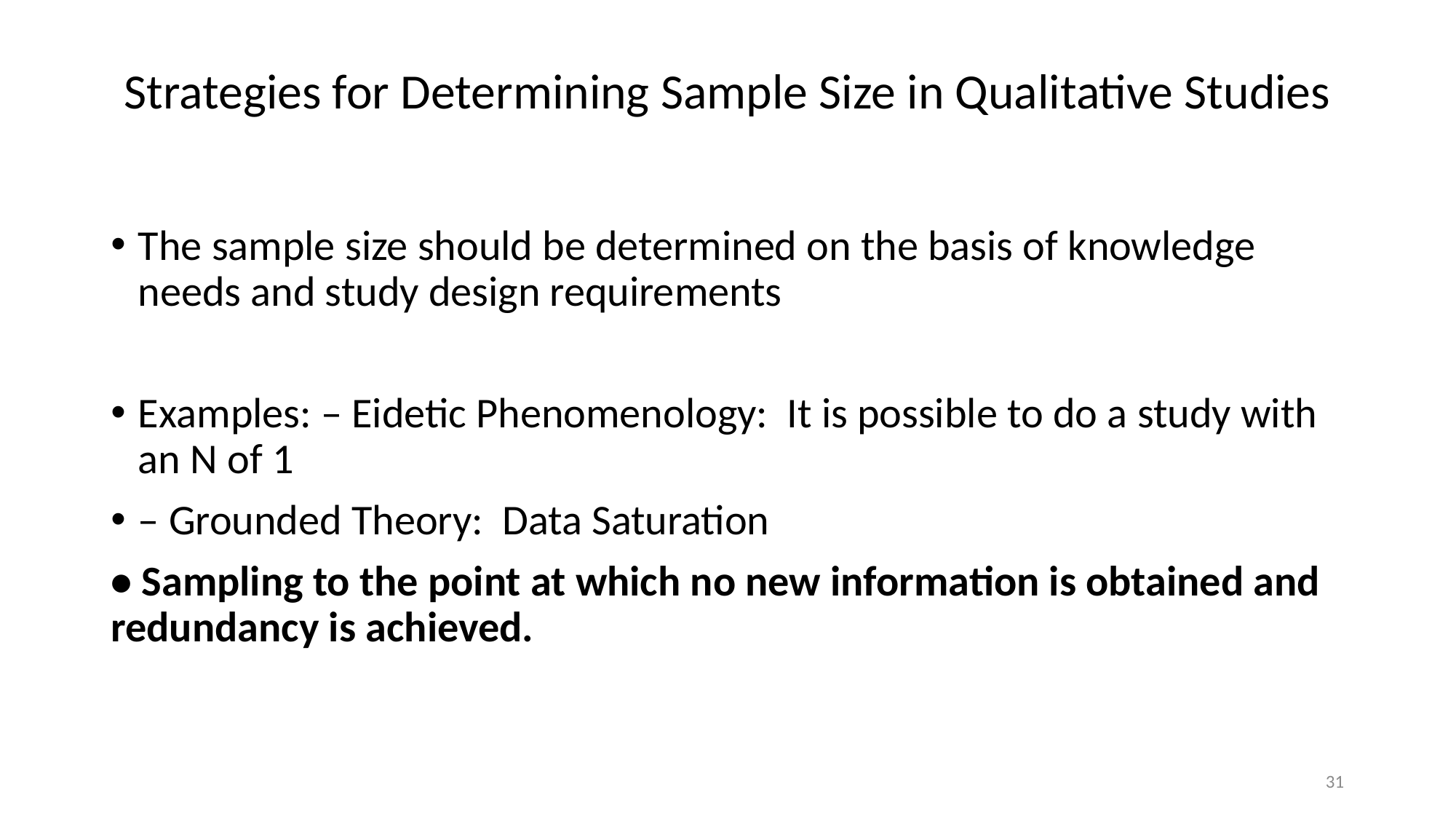

# Strategies for Determining Sample Size in Qualitative Studies
The sample size should be determined on the basis of knowledge needs and study design requirements

Examples: – Eidetic Phenomenology:  It is possible to do a study with an N of 1
– Grounded Theory:  Data Saturation
• Sampling to the point at which no new information is obtained and redundancy is achieved.
31